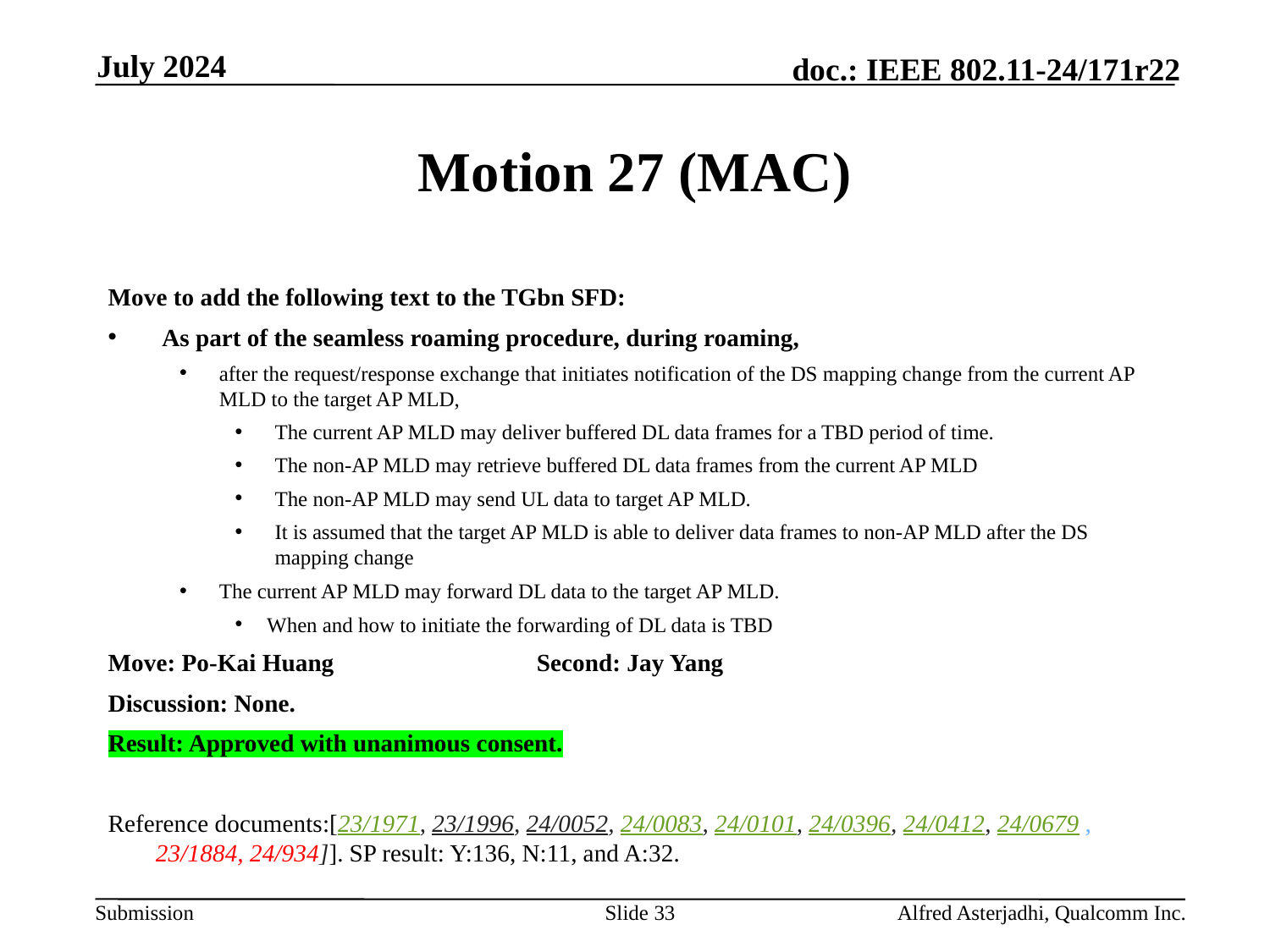

July 2024
# Motion 27 (MAC)
Move to add the following text to the TGbn SFD:
 As part of the seamless roaming procedure, during roaming,
after the request/response exchange that initiates notification of the DS mapping change from the current AP MLD to the target AP MLD,
The current AP MLD may deliver buffered DL data frames for a TBD period of time.
The non-AP MLD may retrieve buffered DL data frames from the current AP MLD
The non-AP MLD may send UL data to target AP MLD.
It is assumed that the target AP MLD is able to deliver data frames to non-AP MLD after the DS mapping change
The current AP MLD may forward DL data to the target AP MLD.
When and how to initiate the forwarding of DL data is TBD
Move: Po-Kai Huang		Second: Jay Yang
Discussion: None.
Result: Approved with unanimous consent.

Reference documents:[23/1971, 23/1996, 24/0052, 24/0083, 24/0101, 24/0396, 24/0412, 24/0679 , 23/1884, 24/934]]. SP result: Y:136, N:11, and A:32.

Slide 33
Alfred Asterjadhi, Qualcomm Inc.